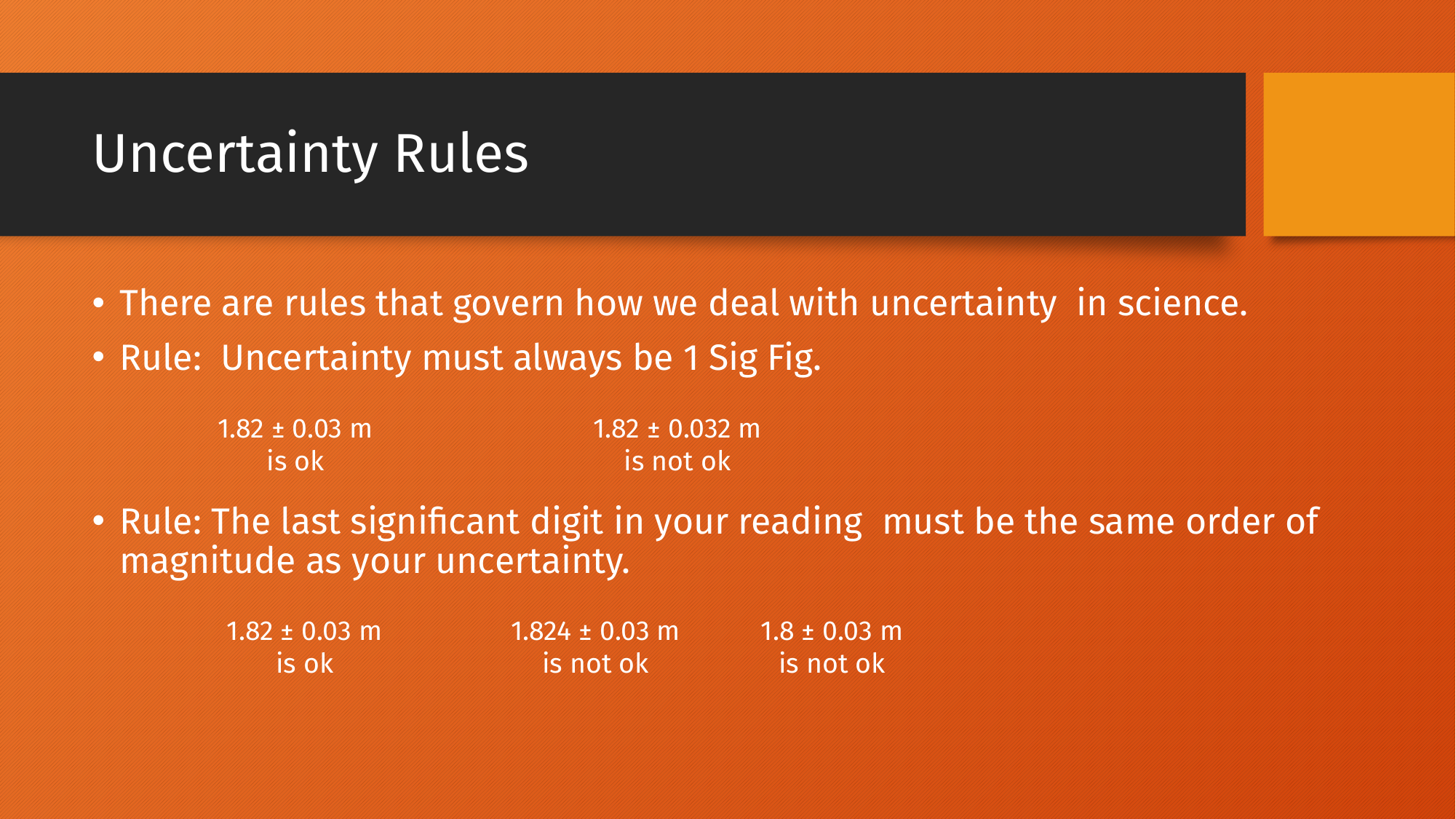

# Uncertainty Rules
There are rules that govern how we deal with uncertainty  in science.
Rule:  Uncertainty must always be 1 Sig Fig.

Rule: The last significant digit in your reading  must be the same order of magnitude as your uncertainty.

1.82 ± 0.03 m
is ok
1.82 ± 0.032 m
is not ok
1.824 ± 0.03 m
is not ok
1.82 ± 0.03 m
is ok
1.8 ± 0.03 m
is not ok